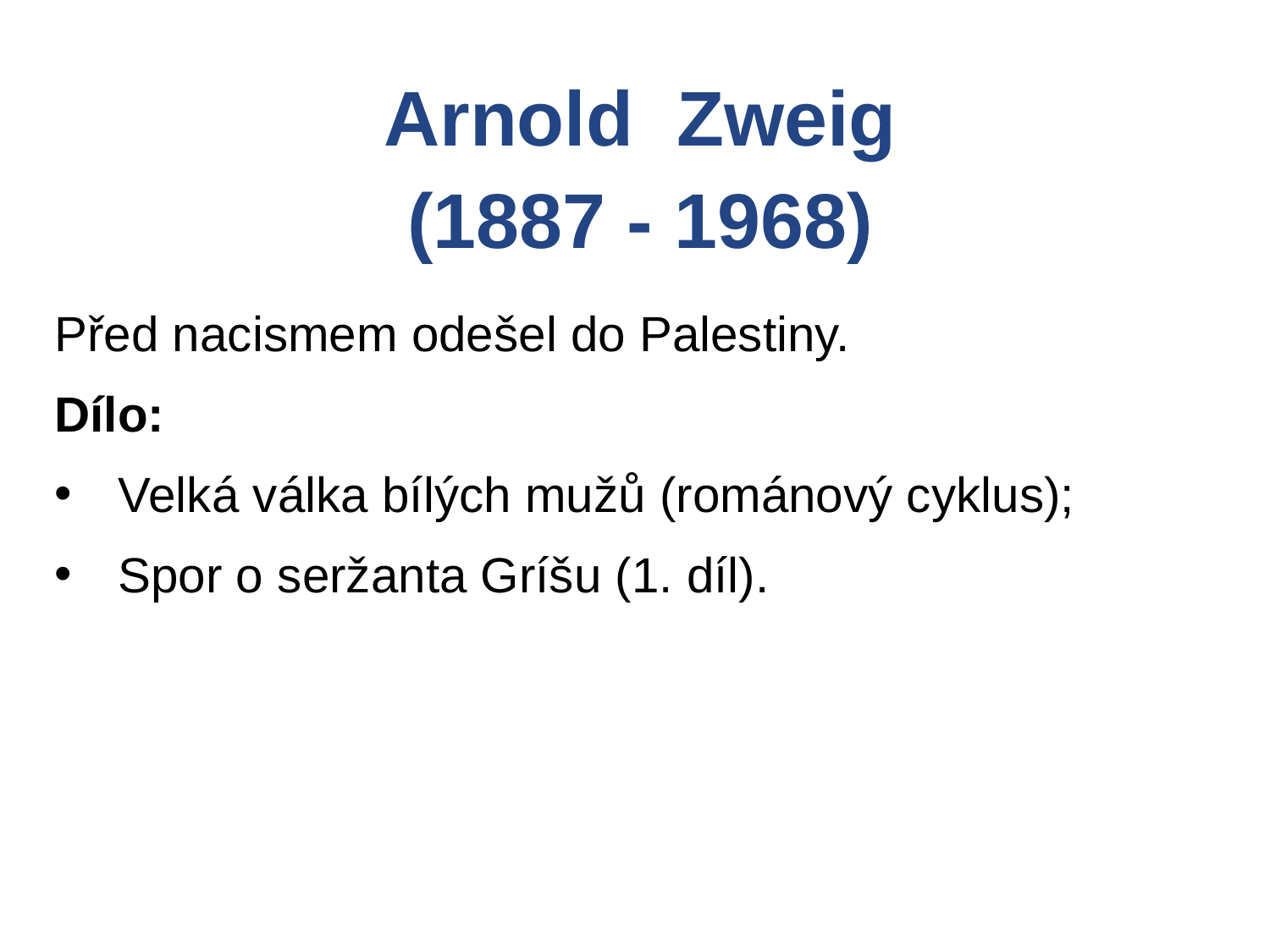

Arnold  Zweig
(1887 - 1968)
Před nacismem odešel do Palestiny.
Dílo:
Velká válka bílých mužů (románový cyklus);
Spor o seržanta Gríšu (1. díl).